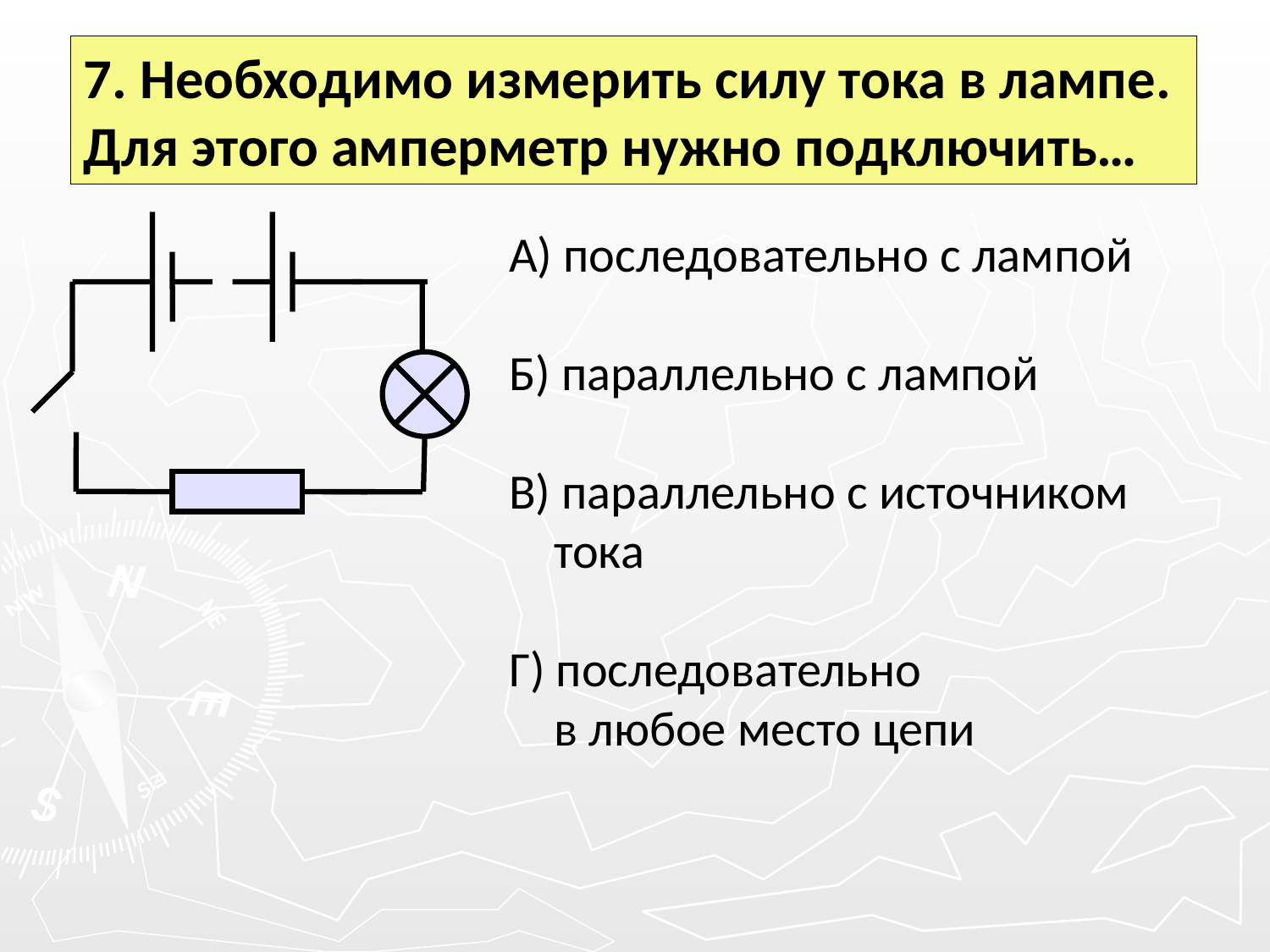

7. Необходимо измерить силу тока в лампе.
Для этого амперметр нужно подключить…

А) последовательно с лампой

Б) параллельно с лампой

В) параллельно с источником
    тока

Г) последовательно
    в любое место цепи